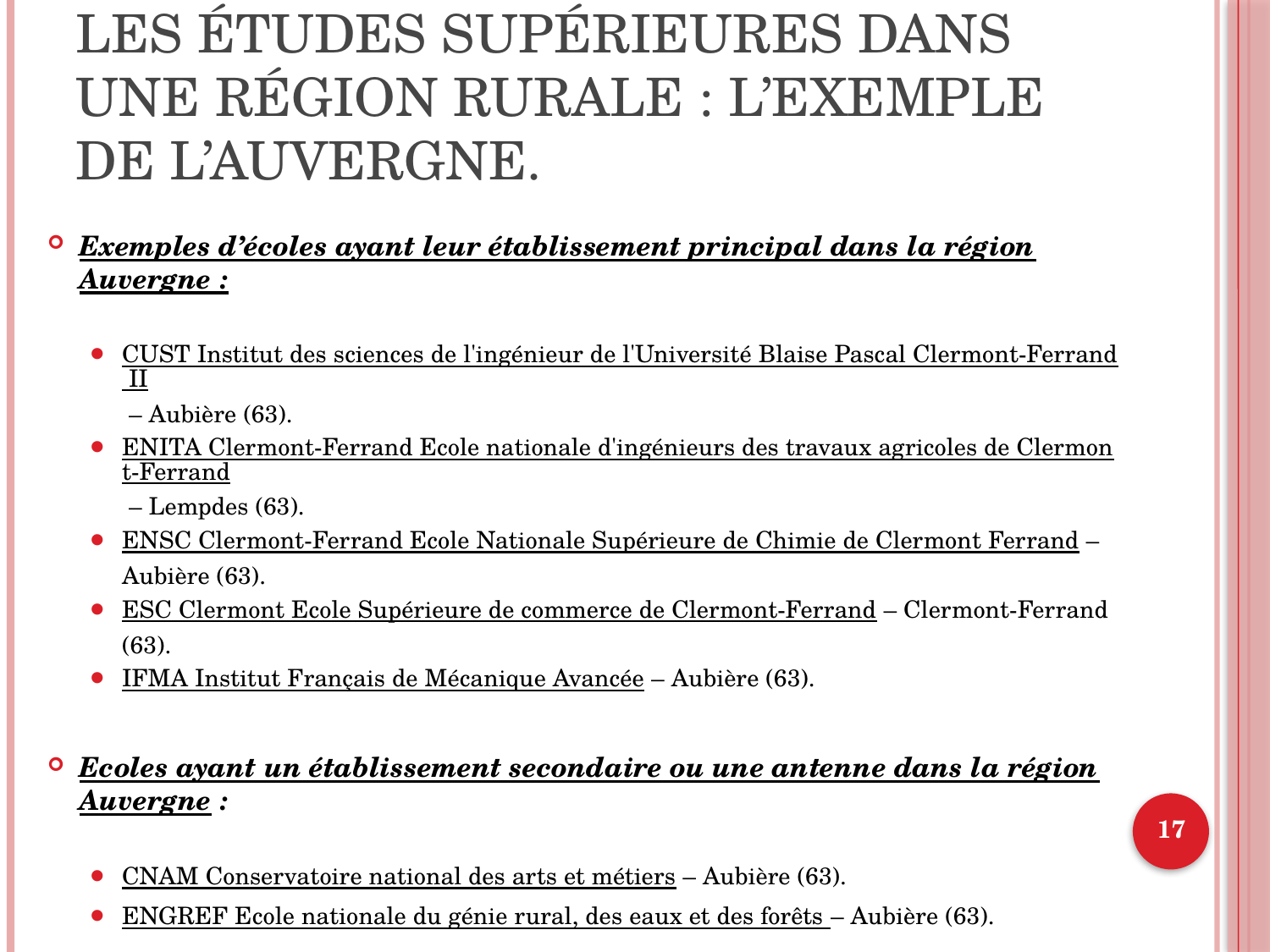

# Les études supérieures dans une région rurale : l’exemple de l’Auvergne.
Exemples d’écoles ayant leur établissement principal dans la région Auvergne :

CUST Institut des sciences de l'ingénieur de l'Université Blaise Pascal Clermont-Ferrand II – Aubière (63).
ENITA Clermont-Ferrand Ecole nationale d'ingénieurs des travaux agricoles de Clermont-Ferrand – Lempdes (63).
ENSC Clermont-Ferrand Ecole Nationale Supérieure de Chimie de Clermont Ferrand – Aubière (63).
ESC Clermont Ecole Supérieure de commerce de Clermont-Ferrand – Clermont-Ferrand (63).
IFMA Institut Français de Mécanique Avancée – Aubière (63).

Ecoles ayant un établissement secondaire ou une antenne dans la région Auvergne :

CNAM Conservatoire national des arts et métiers – Aubière (63).
ENGREF Ecole nationale du génie rural, des eaux et des forêts – Aubière (63).
17